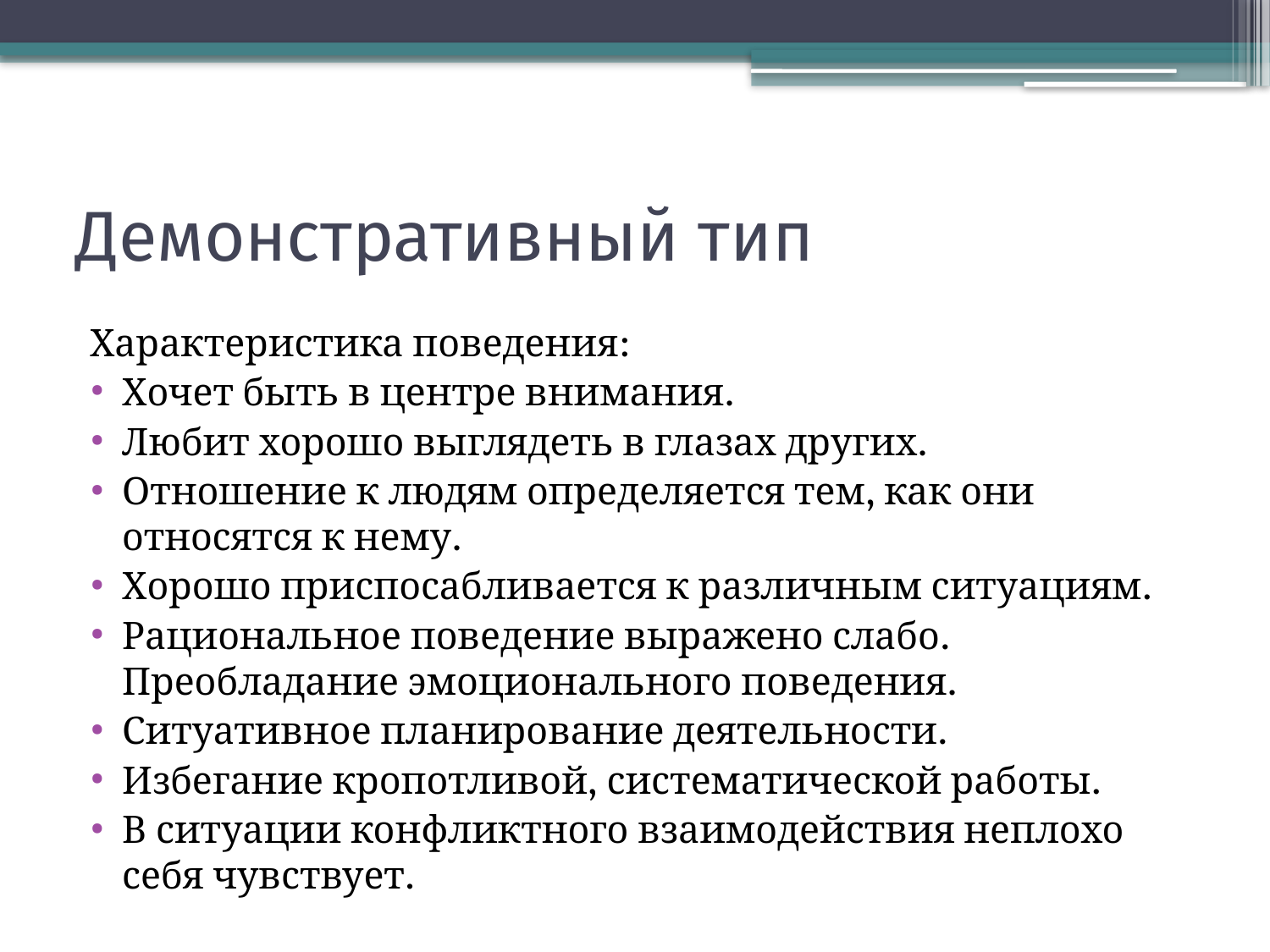

# Демонстративный тип
Характеристика поведения:
Хочет быть в центре внимания.
Любит хорошо выглядеть в глазах других.
Отношение к людям определяется тем, как они относятся к нему.
Хорошо приспосабливается к различным ситуациям.
Рациональное поведение выражено слабо. Преобладание эмоционального поведения.
Ситуативное планирование деятельности.
Избегание кропотливой, систематической работы.
В ситуации конфликтного взаимодействия неплохо себя чувствует.